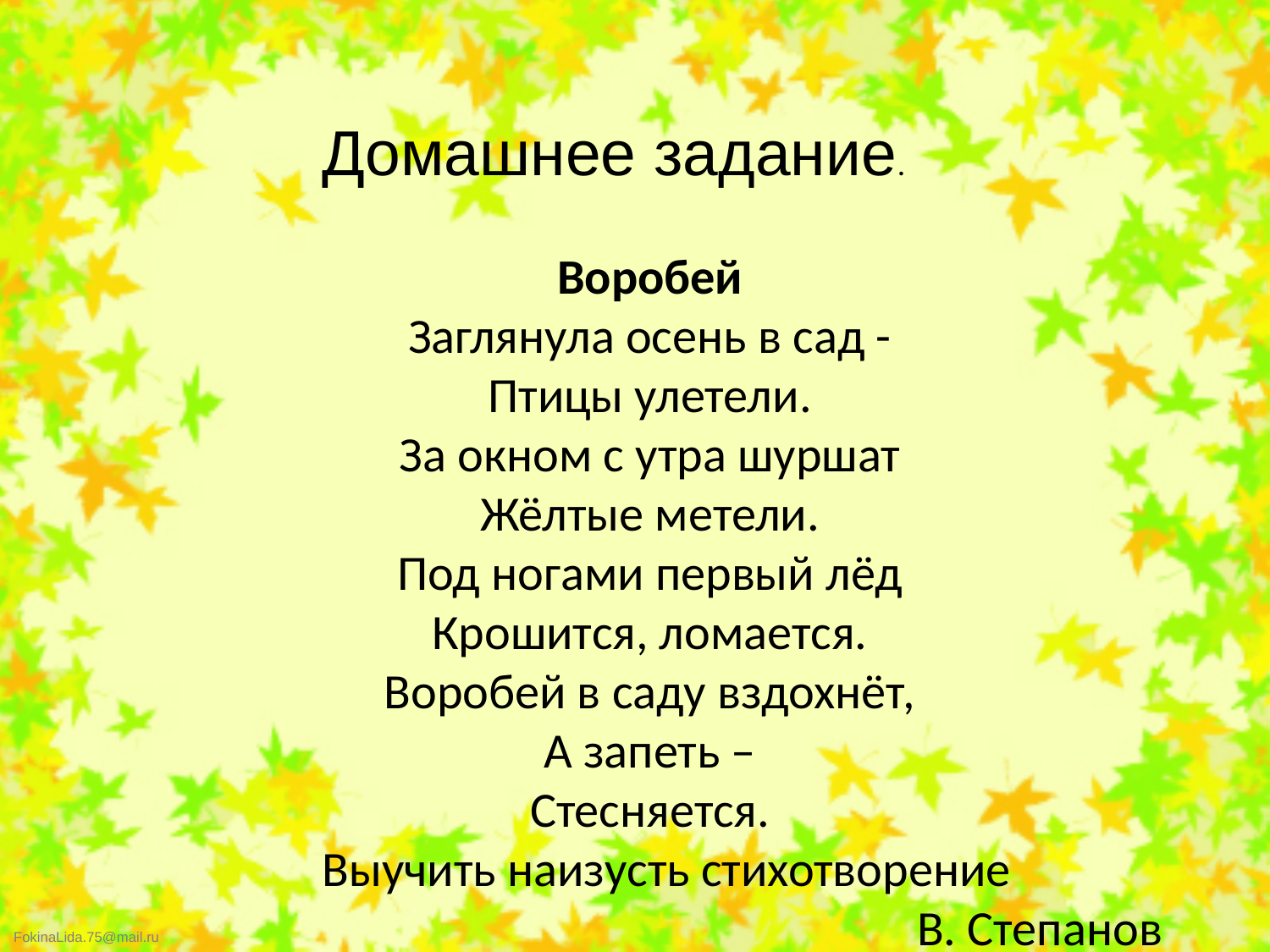

Домашнее задание.
Воробей
Заглянула осень в сад -
Птицы улетели.
За окном с утра шуршат
Жёлтые метели.
Под ногами первый лёд
Крошится, ломается.
Воробей в саду вздохнёт,
А запеть –
Стесняется.
   Выучить наизусть стихотворение
В. Степанов